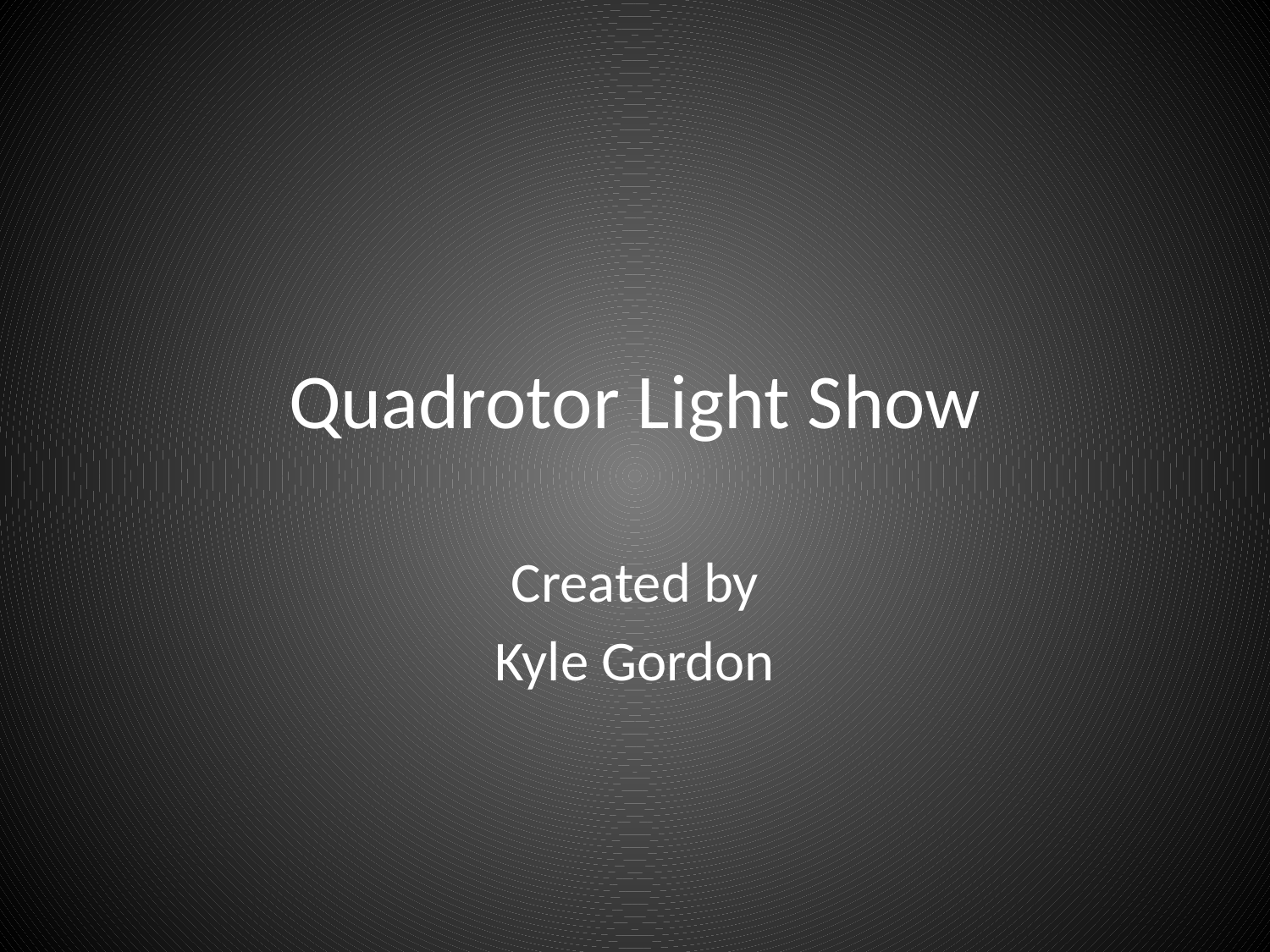

# Quadrotor Light Show
Created by
Kyle Gordon